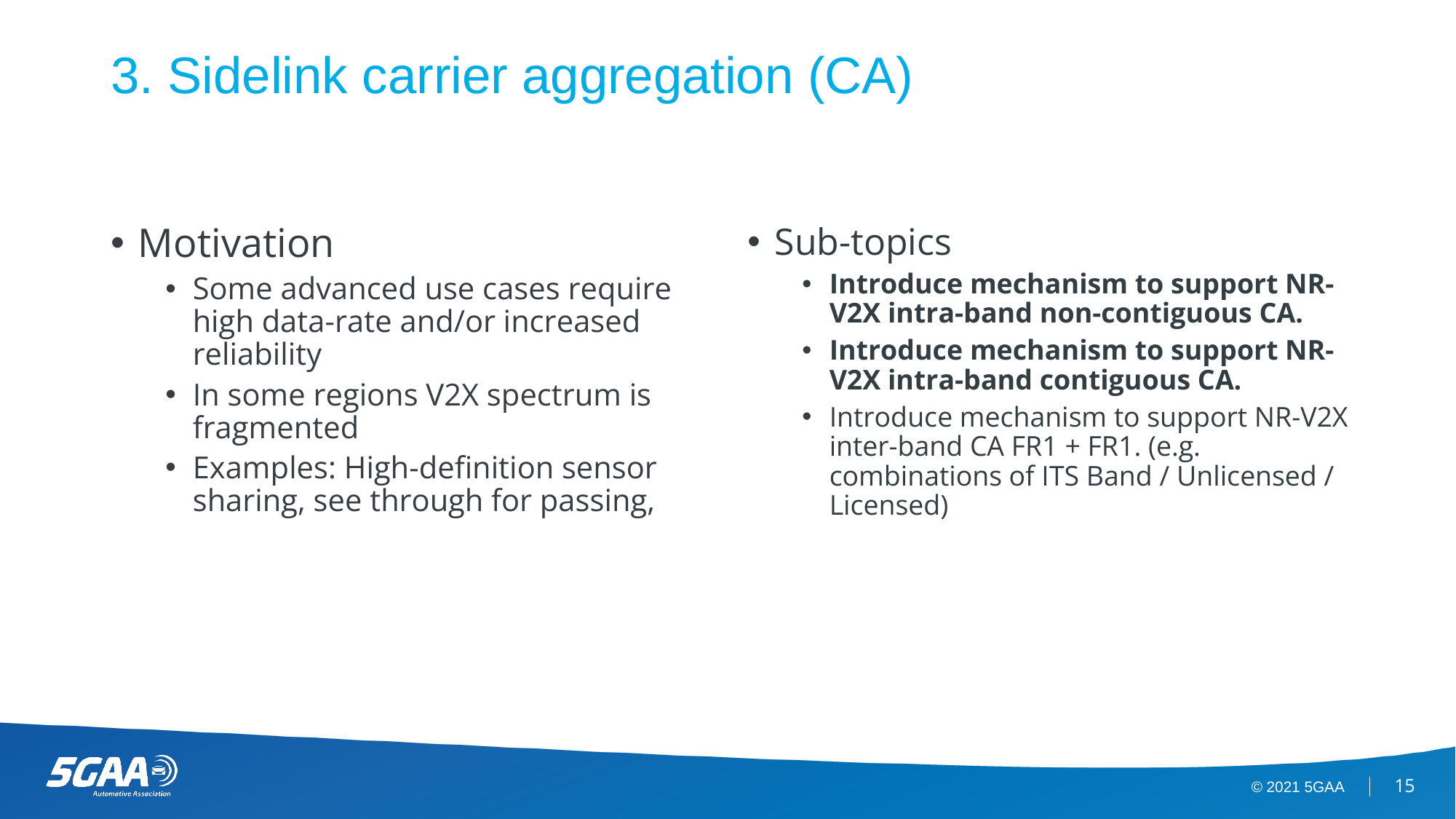

# 3. Sidelink carrier aggregation (CA)
Motivation
Some advanced use cases require high data-rate and/or increased reliability
In some regions V2X spectrum is fragmented
Examples: High-definition sensor sharing, see through for passing,
Sub-topics
Introduce mechanism to support NR-V2X intra-band non-contiguous CA.
Introduce mechanism to support NR-V2X intra-band contiguous CA.
Introduce mechanism to support NR-V2X inter-band CA FR1 + FR1. (e.g. combinations of ITS Band / Unlicensed / Licensed)